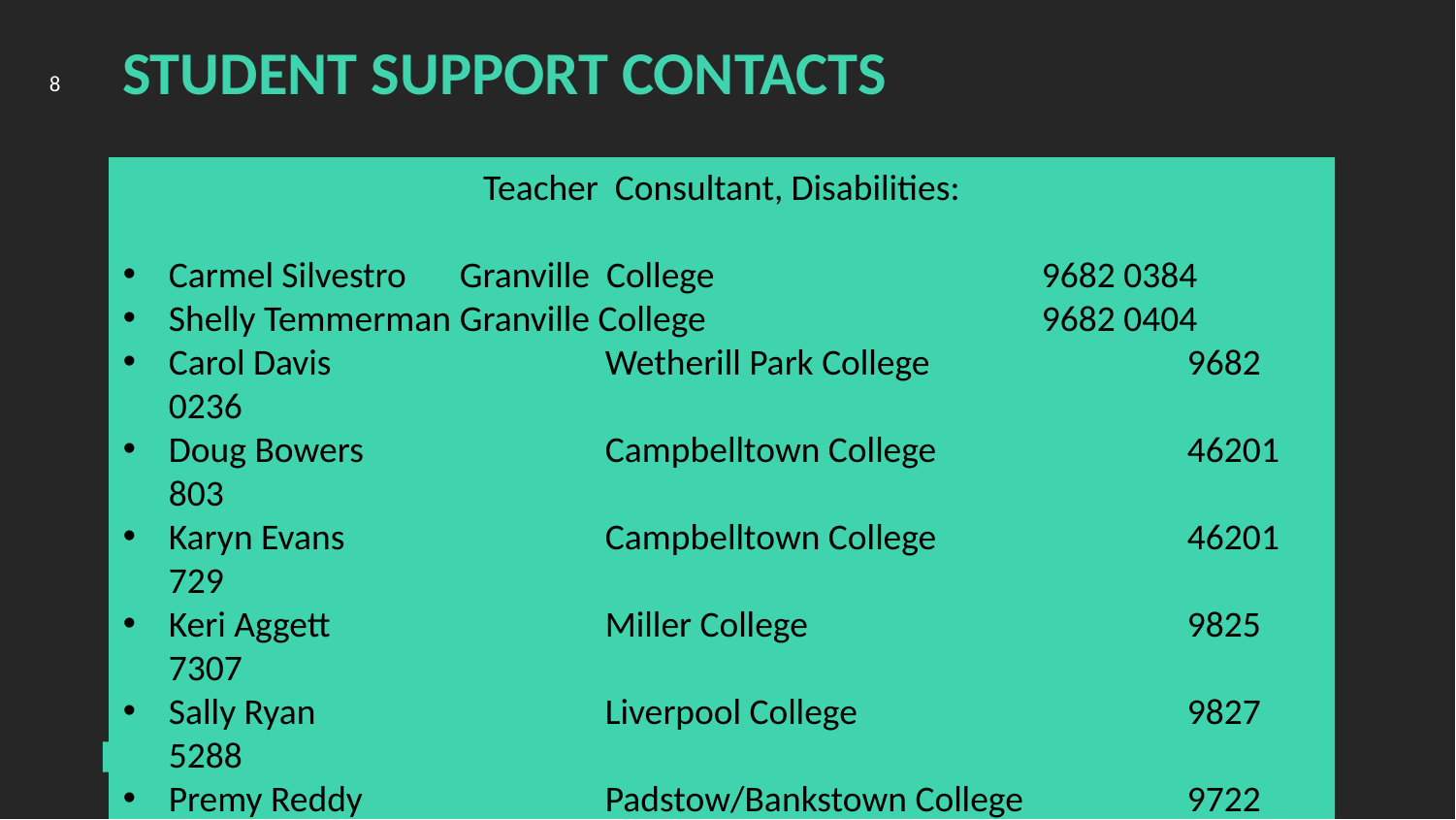

# Student support contacts
8
Teacher  Consultant, Disabilities:

Carmel Silvestro 	Granville  College			9682 0384
Shelly Temmerman	Granville College			9682 0404
Carol Davis 		Wetherill Park College 		9682 0236
Doug Bowers 		Campbelltown College 		46201 803
Karyn Evans 		Campbelltown College 		46201 729
Keri Aggett 		Miller College 			9825 7307
Sally Ryan 		Liverpool College 			9827 5288
Premy Reddy 		Padstow/Bankstown College 		9722 5322
Steve Berry 		Padstow/ Lidcombe 		9643 4592
Chris Levi		Macquarie Fields and MBISC		9825 0355